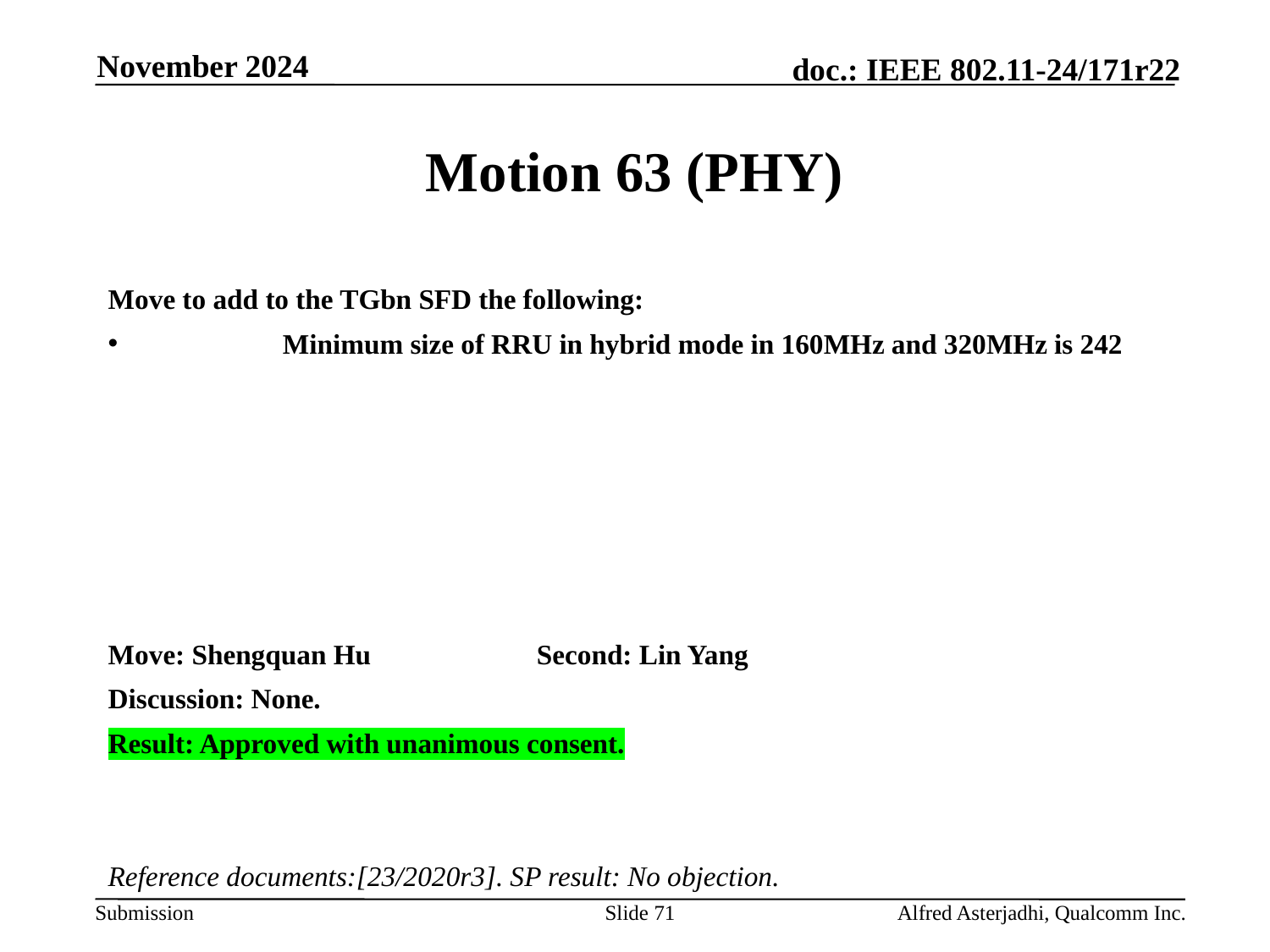

November 2024
# Motion 63 (PHY)
Move to add to the TGbn SFD the following:
	Minimum size of RRU in hybrid mode in 160MHz and 320MHz is 242

Move: Shengquan Hu  		Second: Lin Yang
Discussion: None.
Result: Approved with unanimous consent.

Reference documents:[23/2020r3]. SP result: No objection.

Slide 71
Alfred Asterjadhi, Qualcomm Inc.